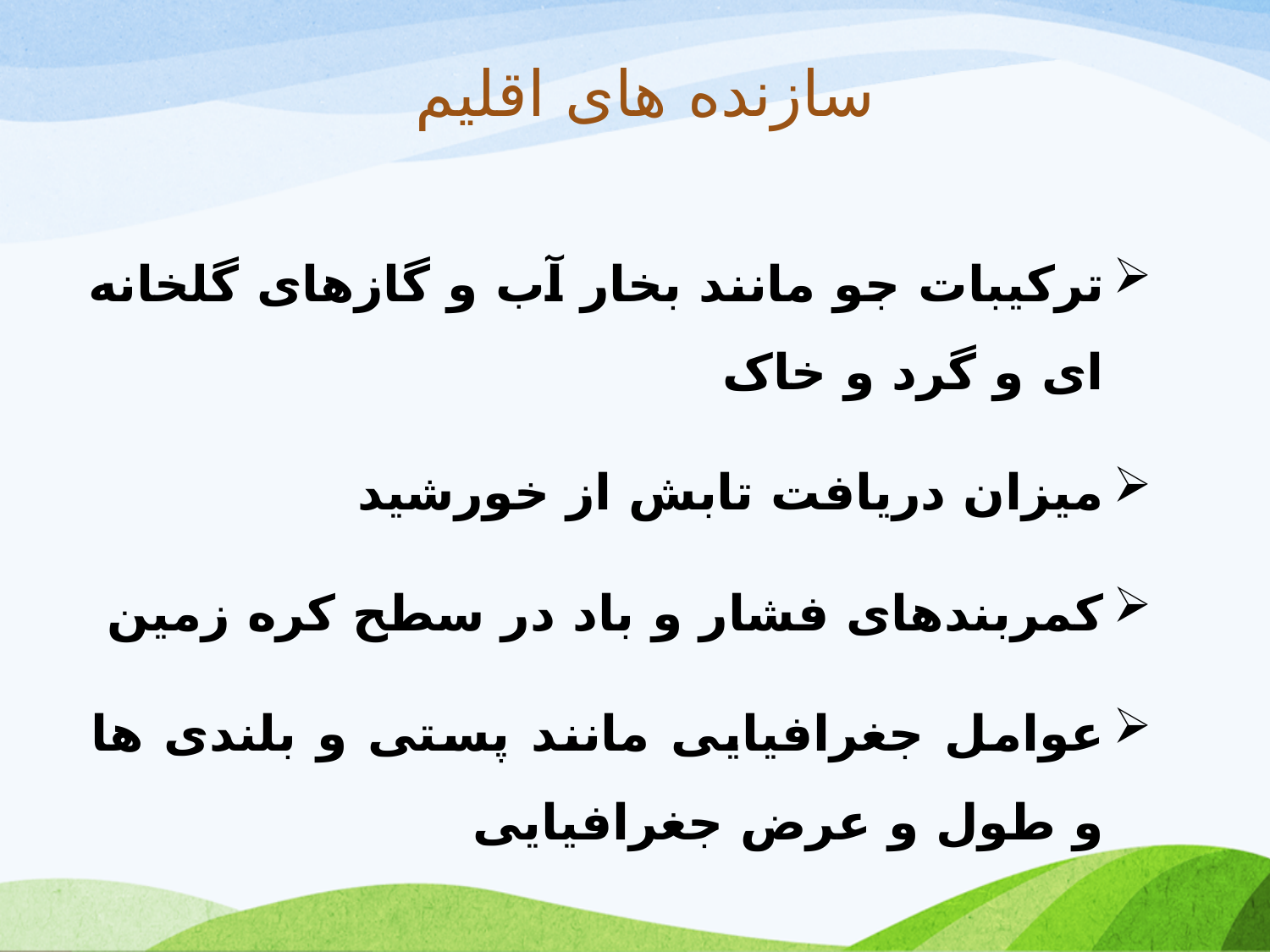

# سازنده های اقلیم
ترکیبات جو مانند بخار آب و گازهای گلخانه ای و گرد و خاک
میزان دریافت تابش از خورشید
کمربندهای فشار و باد در سطح کره زمین
عوامل جغرافیایی مانند پستی و بلندی ها و طول و عرض جغرافیایی